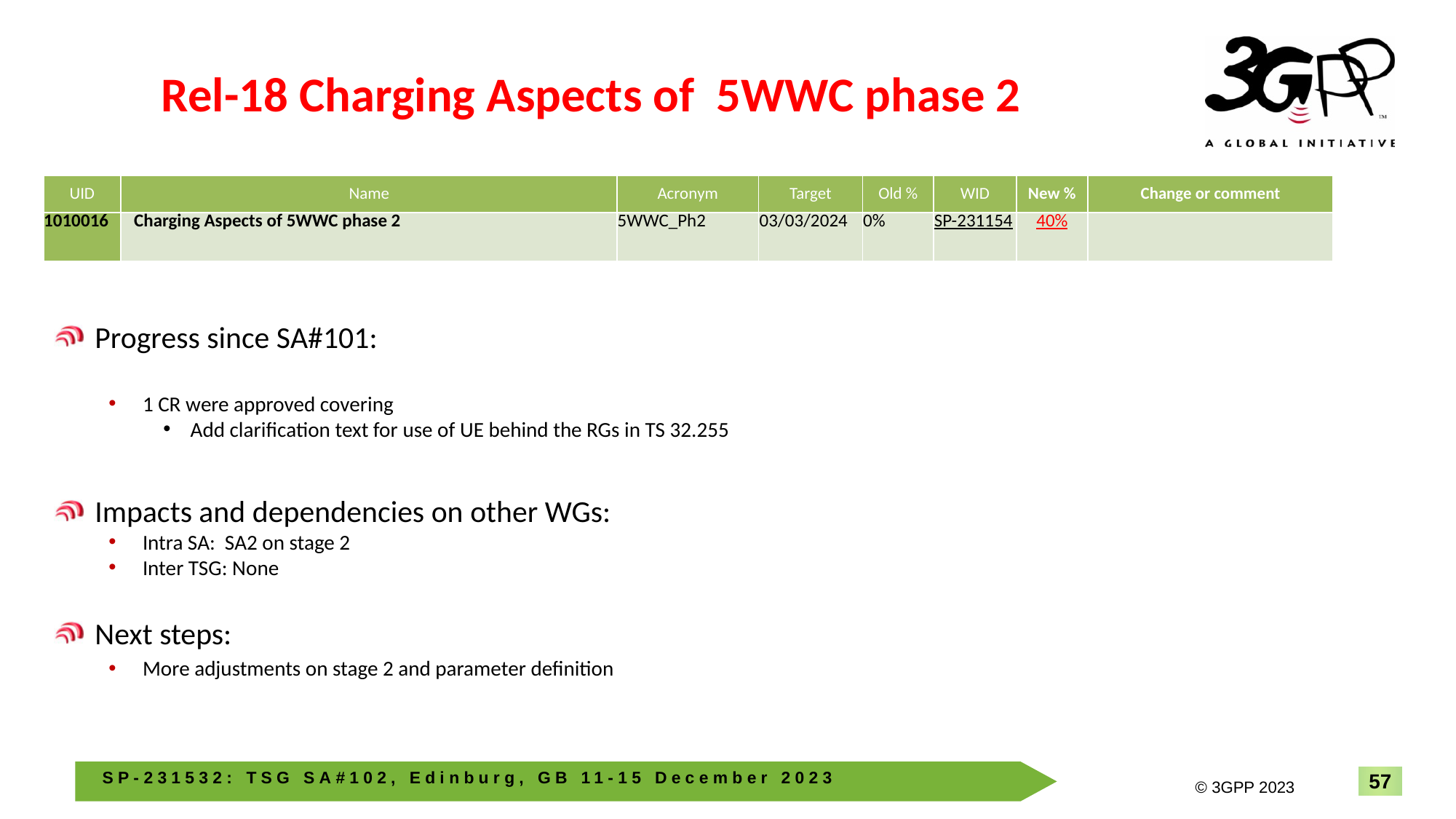

# Rel-18 Charging Aspects of  5WWC phase 2
| UID | Name | Acronym | Target | Old % | WID | New % | Change or comment |
| --- | --- | --- | --- | --- | --- | --- | --- |
| 1010016 | Charging Aspects of 5WWC phase 2 | 5WWC\_Ph2 | 03/03/2024 | 0% | SP-231154 | 40% |  |
Progress since SA#101:

1 CR were approved covering
Add clarification text for use of UE behind the RGs in TS 32.255

Impacts and dependencies on other WGs:
Intra SA:  SA2 on stage 2
Inter TSG: None

Next steps:
More adjustments on stage 2 and parameter definition